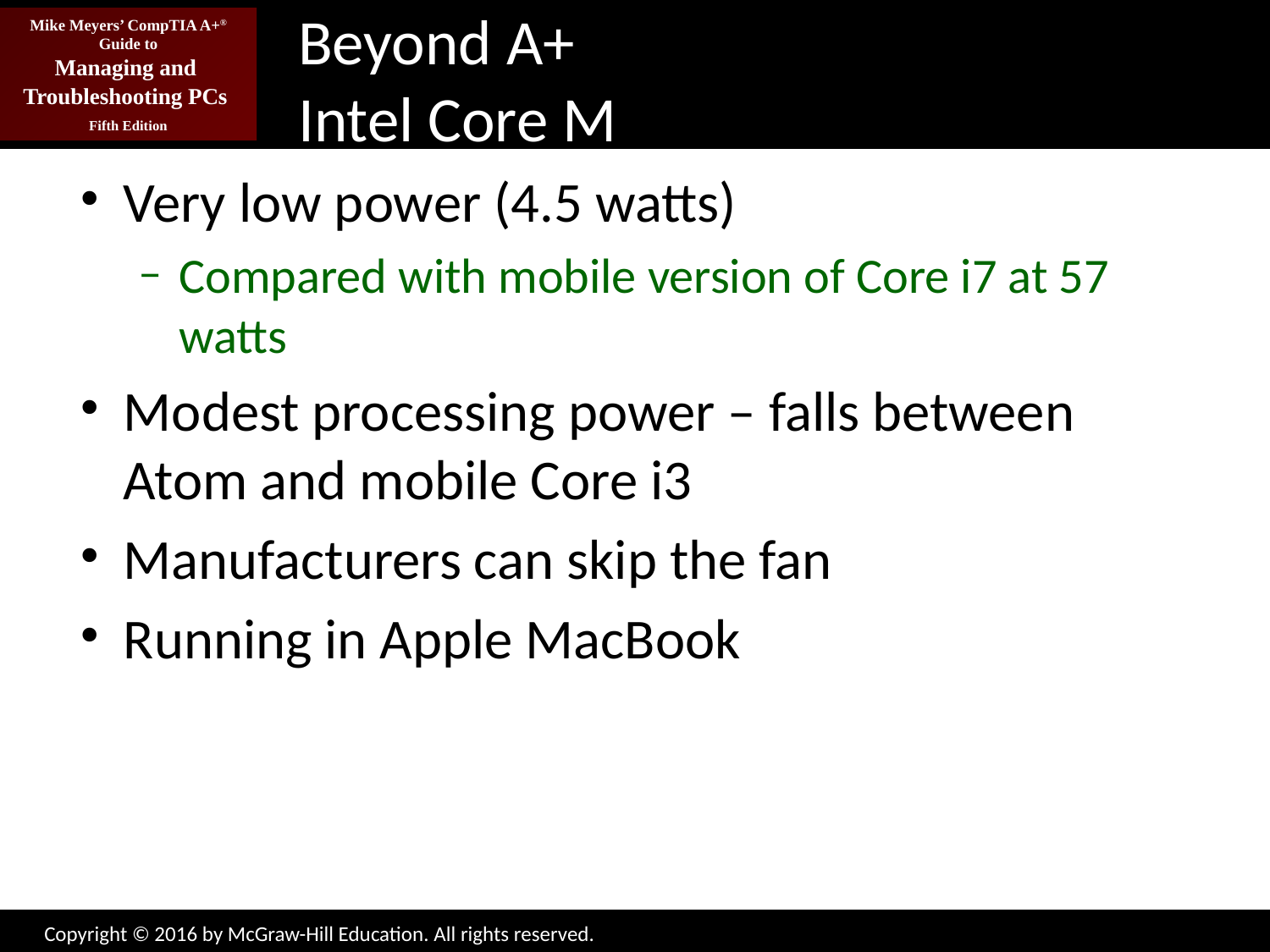

# Beyond A+ Intel Core M
Very low power (4.5 watts)
Compared with mobile version of Core i7 at 57 watts
Modest processing power – falls between Atom and mobile Core i3
Manufacturers can skip the fan
Running in Apple MacBook